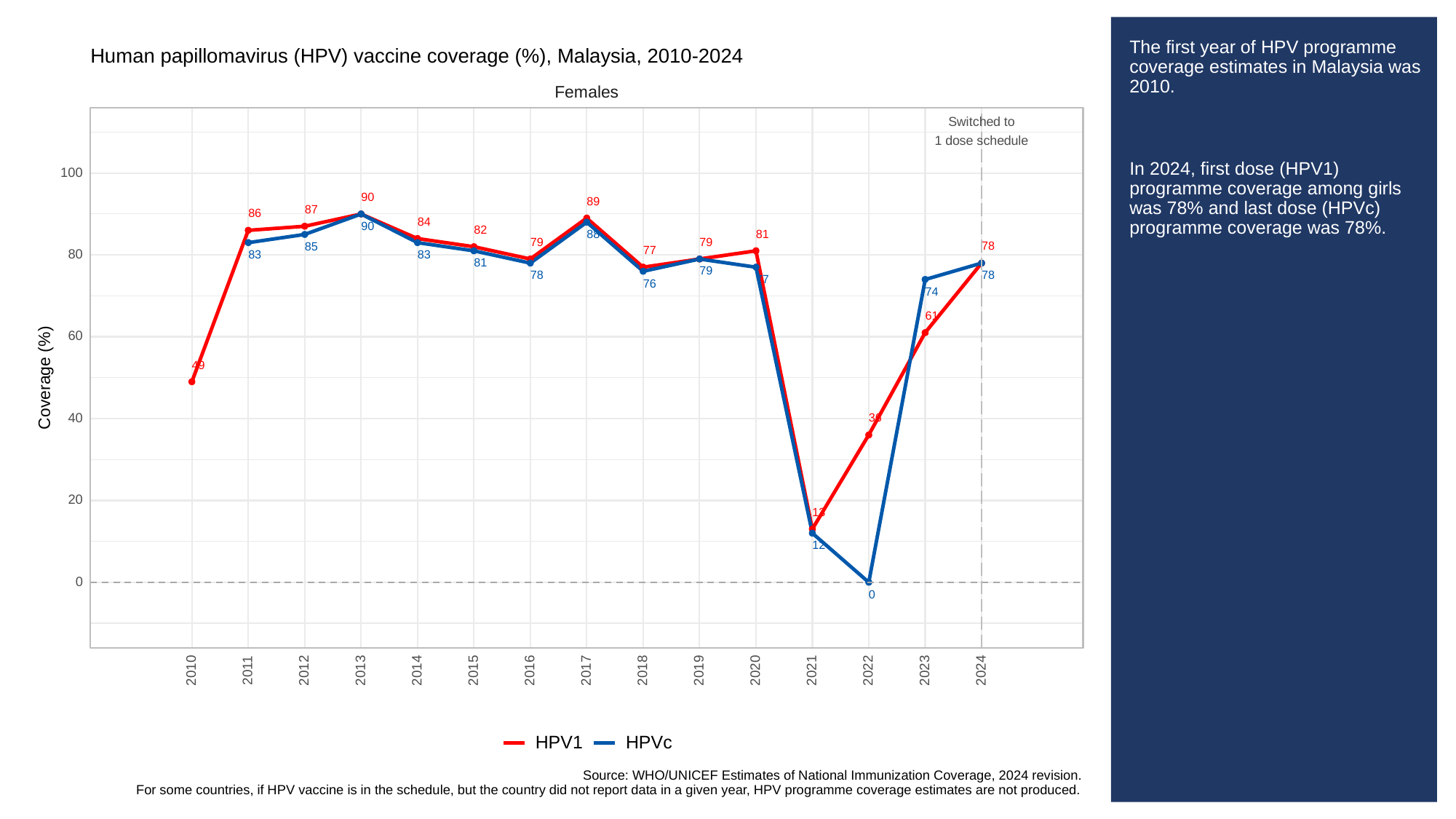

# The first year of HPV programme coverage estimates in Malaysia was 2010.

In 2024, first dose (HPV1) programme coverage among girls was 78% and last dose (HPVc) programme coverage was 78%.

Human papillomavirus (HPV) vaccine coverage (%), Malaysia, 2010-2024
Females

Switched to

1 dose schedule
100

90
89
87
86

84

90

82

81
88

79
79

78
85

77

80
83
83

81

79

78
78
77

76
74

61

60

49
Coverage (%)

40
36

20

13

12
0

0

2013
2023
2010
2011
2012
2014
2015
2016
2017
2018
2019
2020
2021
2022
2024
HPVc
HPV1

Source: WHO/UNICEF Estimates of National Immunization Coverage, 2024 revision.
For some countries, if HPV vaccine is in the schedule, but the country did not report data in a given year, HPV programme coverage estimates are not produced.